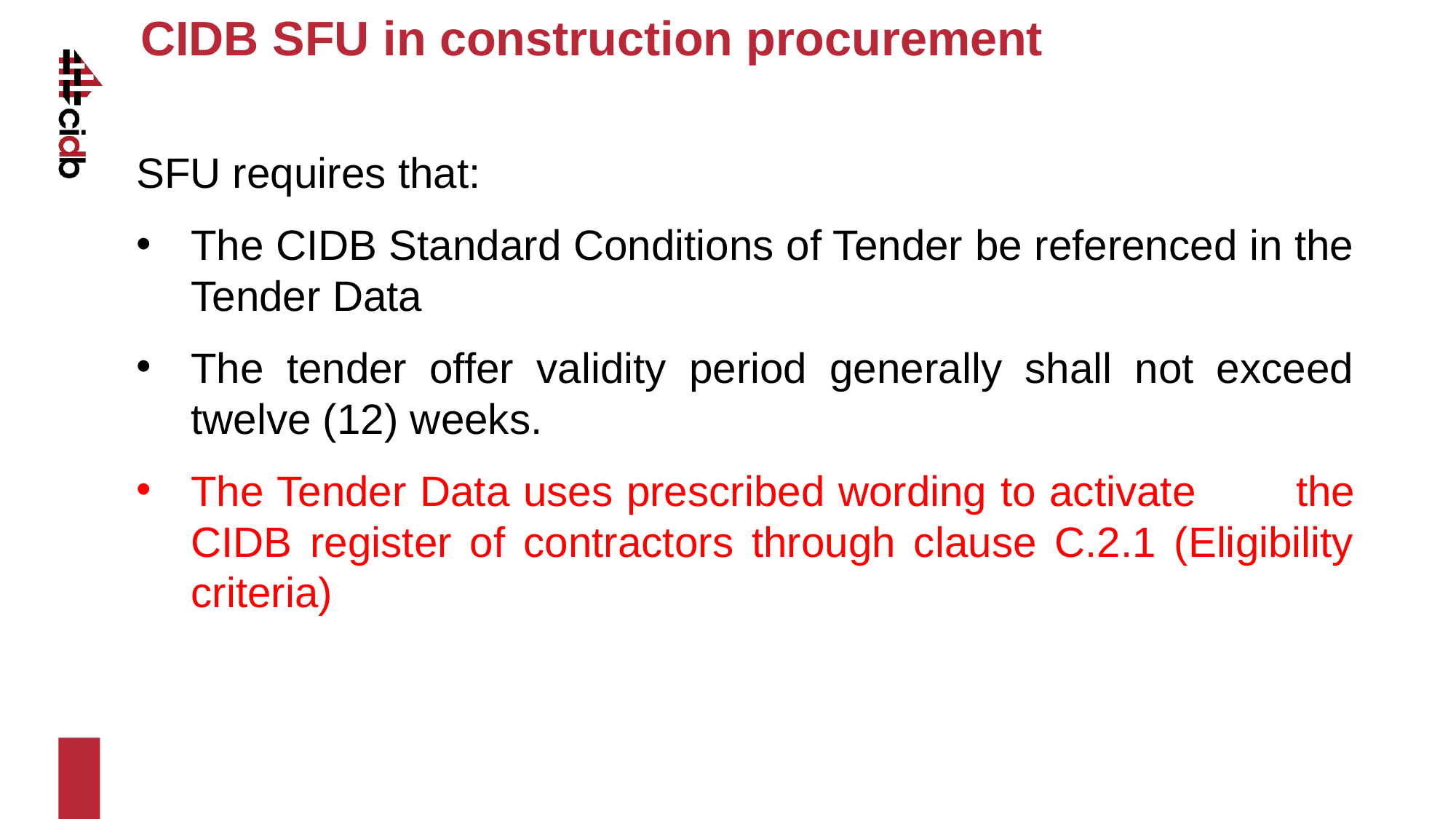

CIDB SFU in construction procurement
SFU requires that:
The CIDB Standard Conditions of Tender be referenced in the Tender Data
The tender offer validity period generally shall not exceed twelve (12) weeks.
The Tender Data uses prescribed wording to activate 	the CIDB register of contractors through clause C.2.1 (Eligibility criteria)